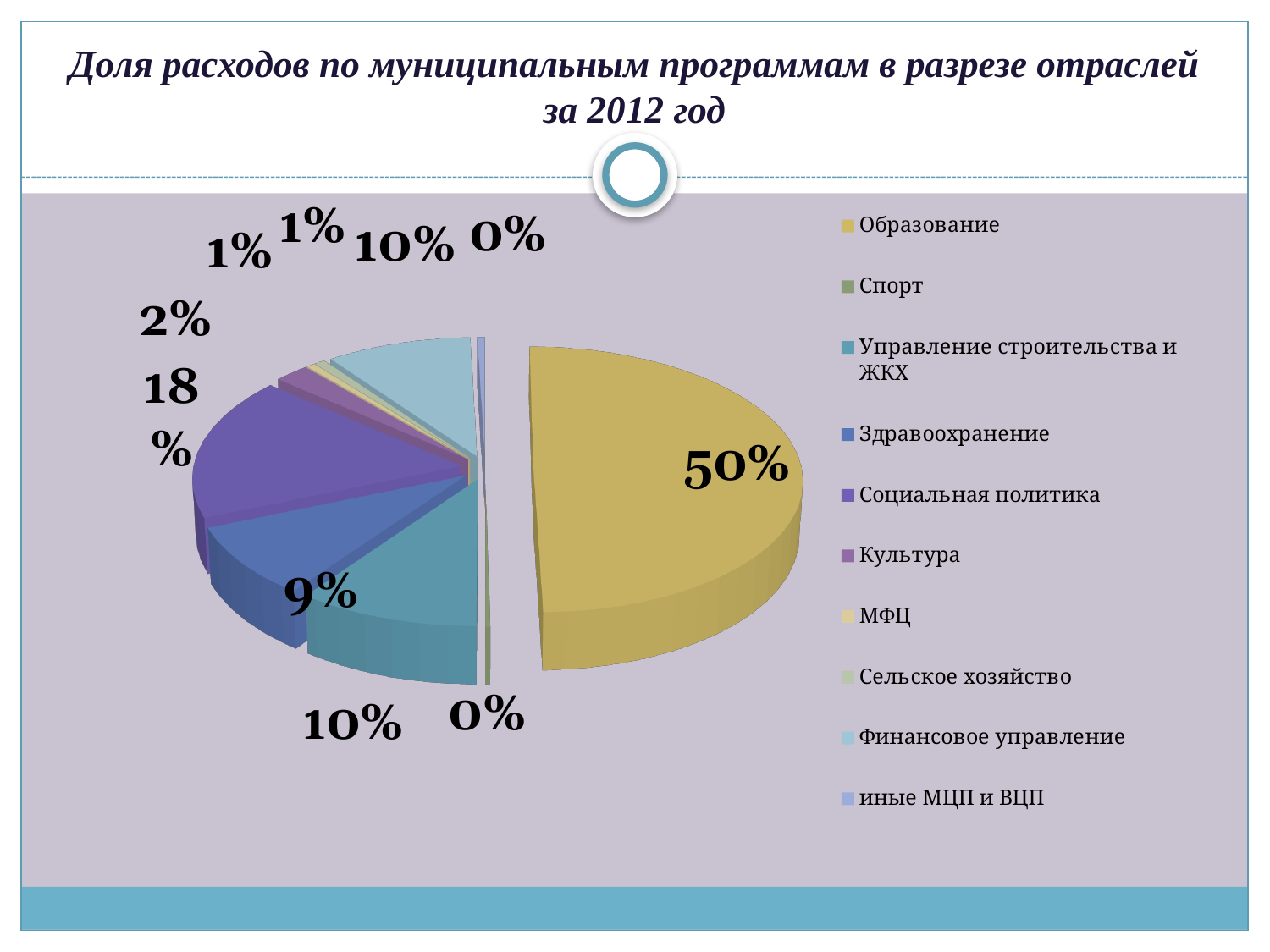

# Доля расходов по муниципальным программам в разрезе отраслей за 2012 год

[unsupported chart]